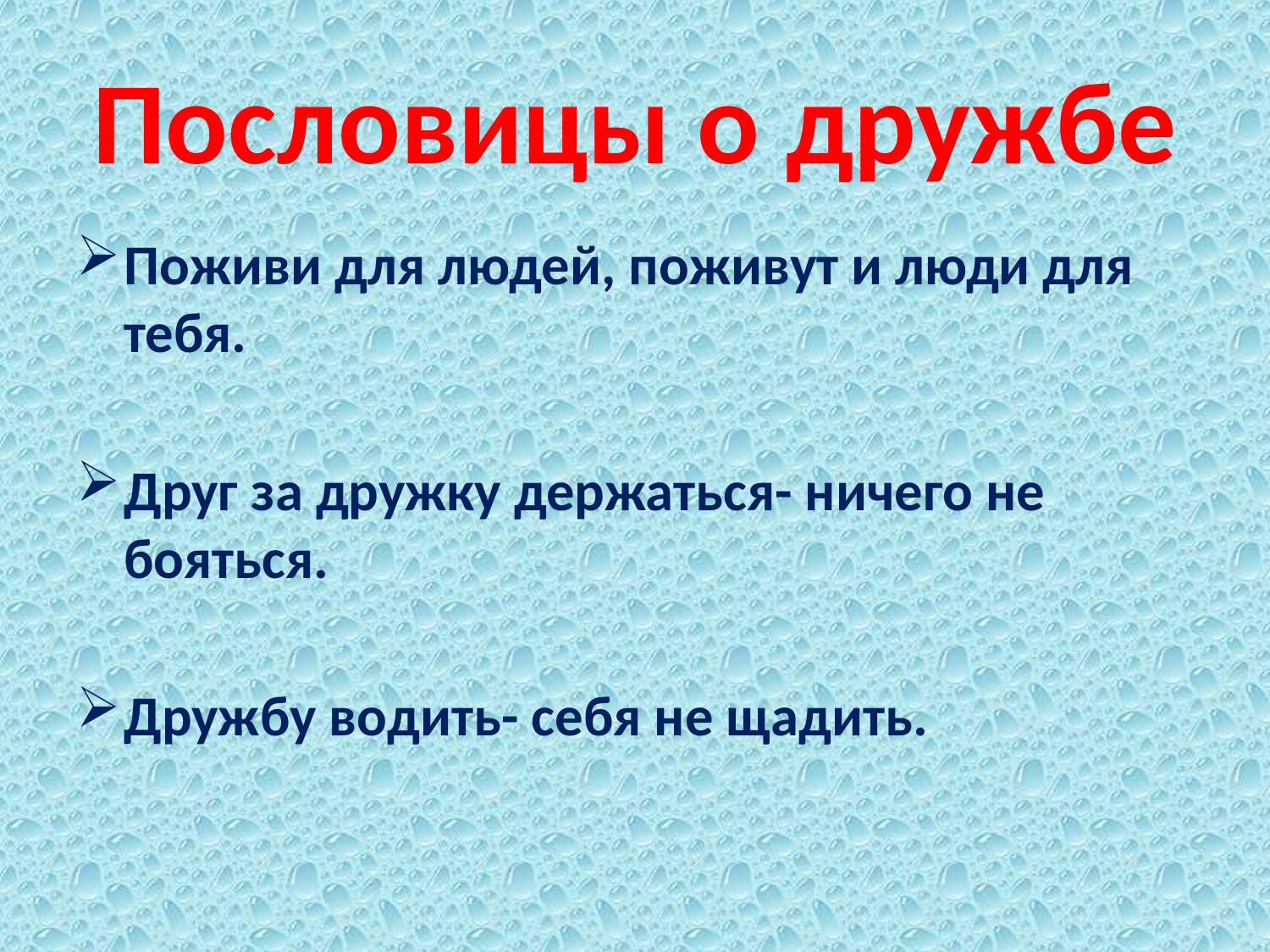

# Пословицы о дружбе
Поживи для людей, поживут и люди для тебя.

Друг за дружку держаться- ничего не бояться.

Дружбу водить- себя не щадить.